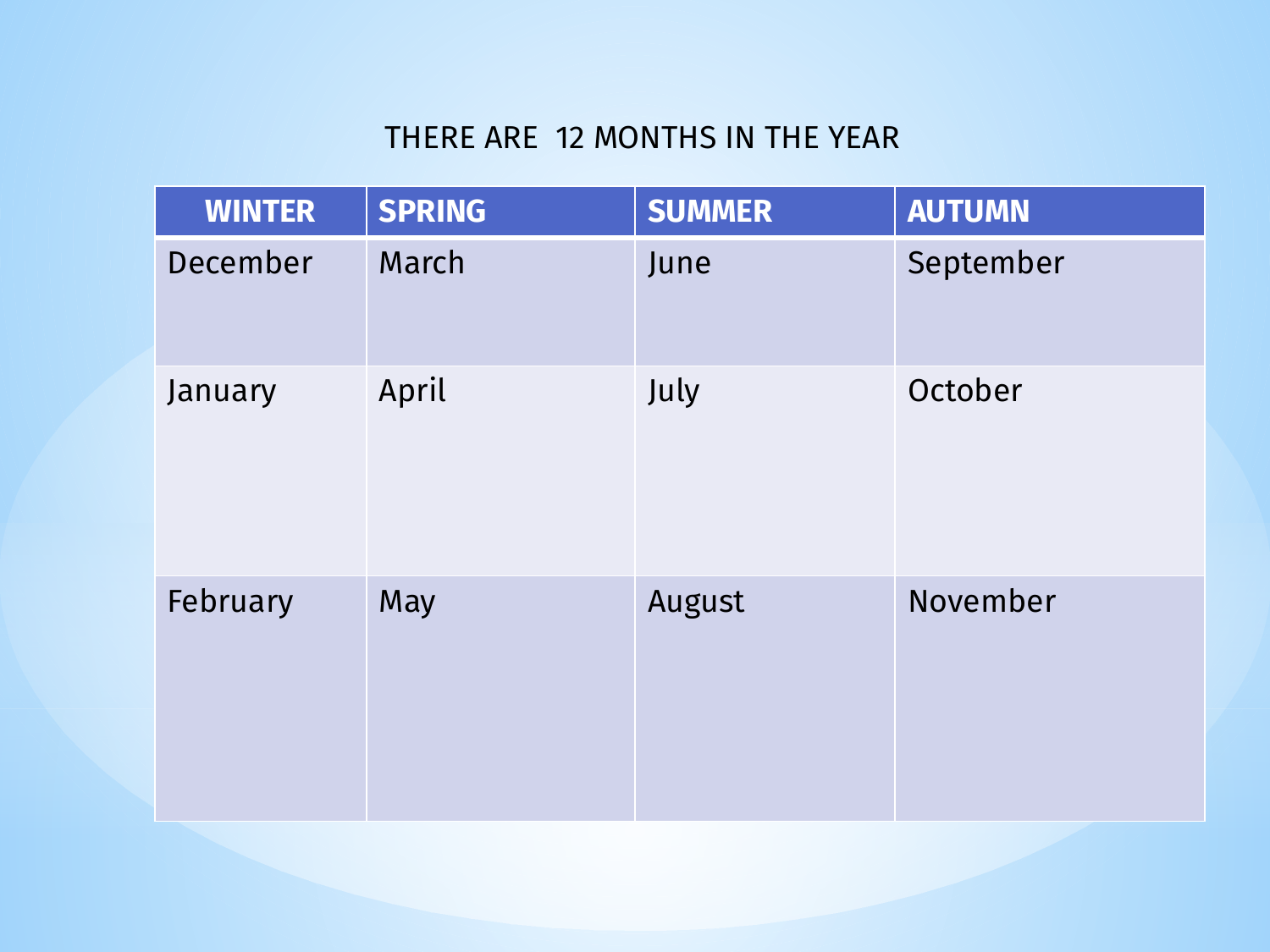

THERE ARE  12 MONTHS IN THE YEAR
| WINTER | SPRING | SUMMER | AUTUMN |
| --- | --- | --- | --- |
| December | March | June | September |
| January | April | July | October |
| February | May | August | November |
# MONTHS OF THE YEAR